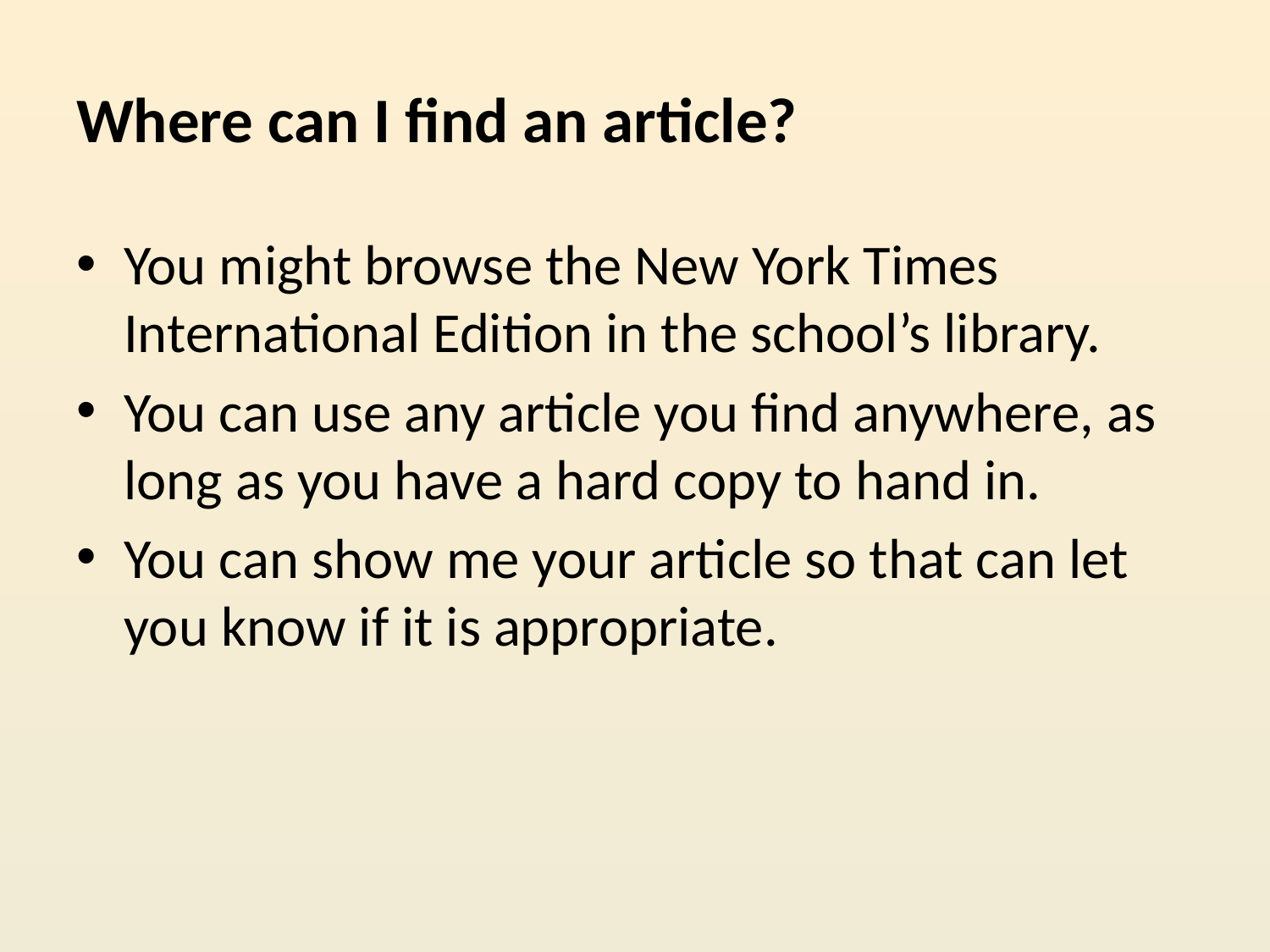

# Where can I find an article?
You might browse the New York Times International Edition in the school’s library.
You can use any article you find anywhere, as long as you have a hard copy to hand in.
You can show me your article so that can let you know if it is appropriate.